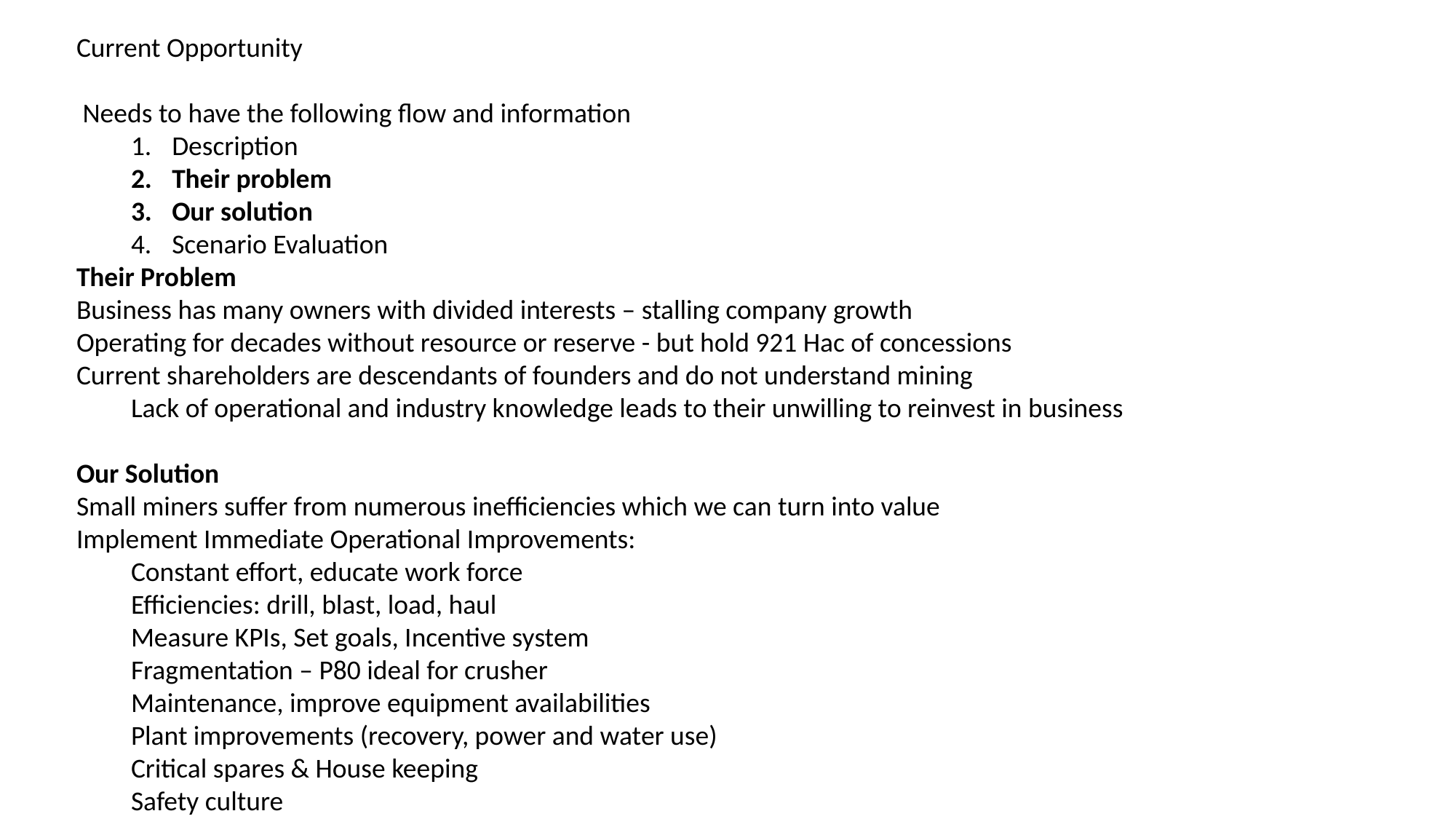

Current Opportunity

 Needs to have the following flow and information
Description
Their problem
Our solution
Scenario Evaluation
Their Problem
Business has many owners with divided interests – stalling company growth
Operating for decades without resource or reserve - but hold 921 Hac of concessions
Current shareholders are descendants of founders and do not understand mining
Lack of operational and industry knowledge leads to their unwilling to reinvest in business

Our Solution
Small miners suffer from numerous inefficiencies which we can turn into value
Implement Immediate Operational Improvements:
Constant effort, educate work force
Efficiencies: drill, blast, load, haul
Measure KPIs, Set goals, Incentive system
Fragmentation – P80 ideal for crusher
Maintenance, improve equipment availabilities
Plant improvements (recovery, power and water use)
Critical spares & House keeping
Safety culture
Exploration on the 921 Hacs of concessions
Complete our virtuous mining cycle